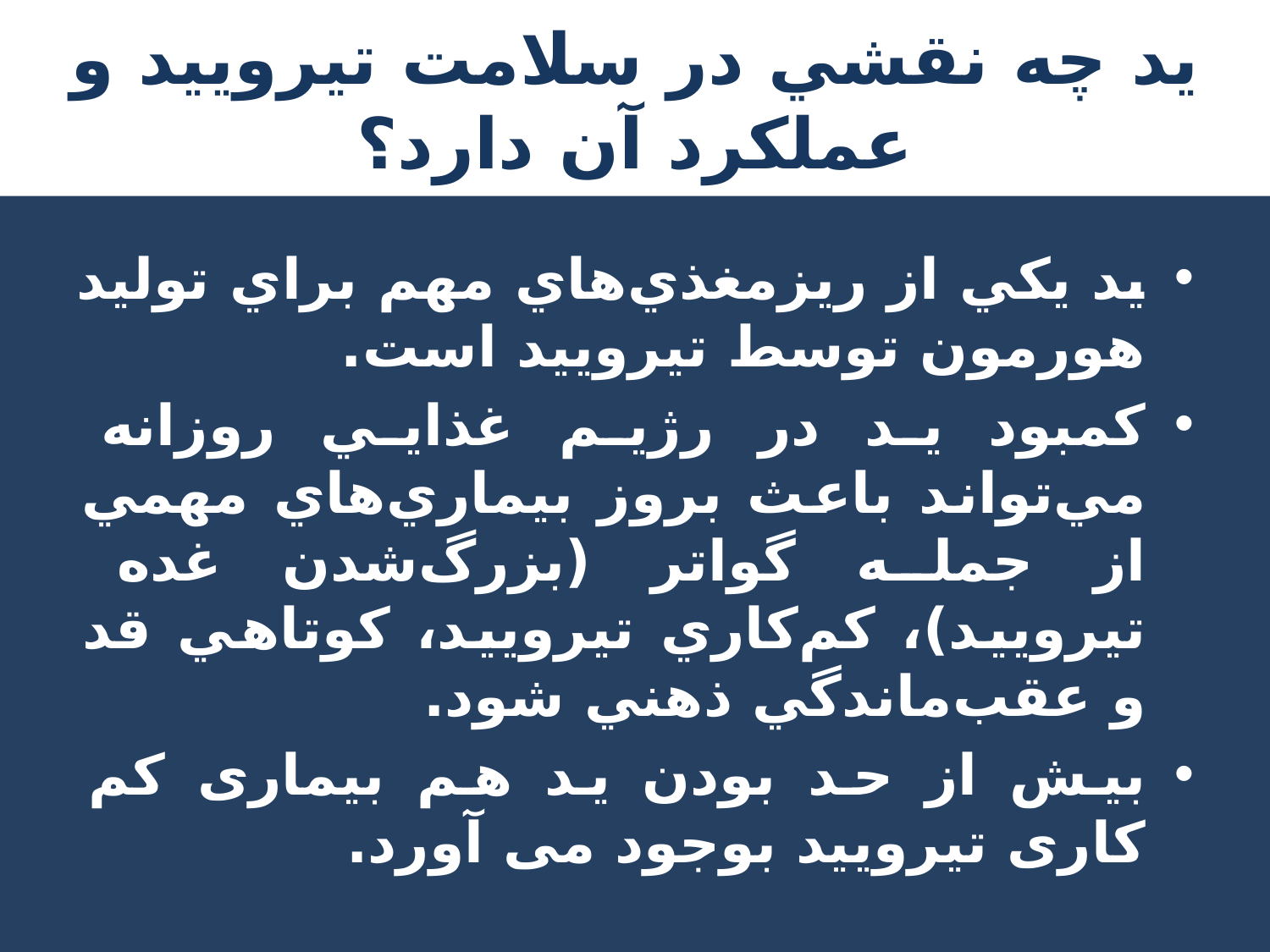

# يد چه نقشي در سلامت تيروييد و عملكرد آن دارد؟
يد يكي از ريزمغذي‌هاي مهم براي توليد هورمون توسط تيروييد است.
كمبود يد در رژيم غذايي روزانه مي‌تواند باعث بروز بيماري‌هاي مهمي از جمله گواتر (بزرگ‌شدن غده تيروييد)، كم‌كاري تيروييد، كوتاهي قد و عقب‌ماندگي ذهني شود.
بیش از حد بودن ید هم بیماری کم کاری تیرویید بوجود می آورد.